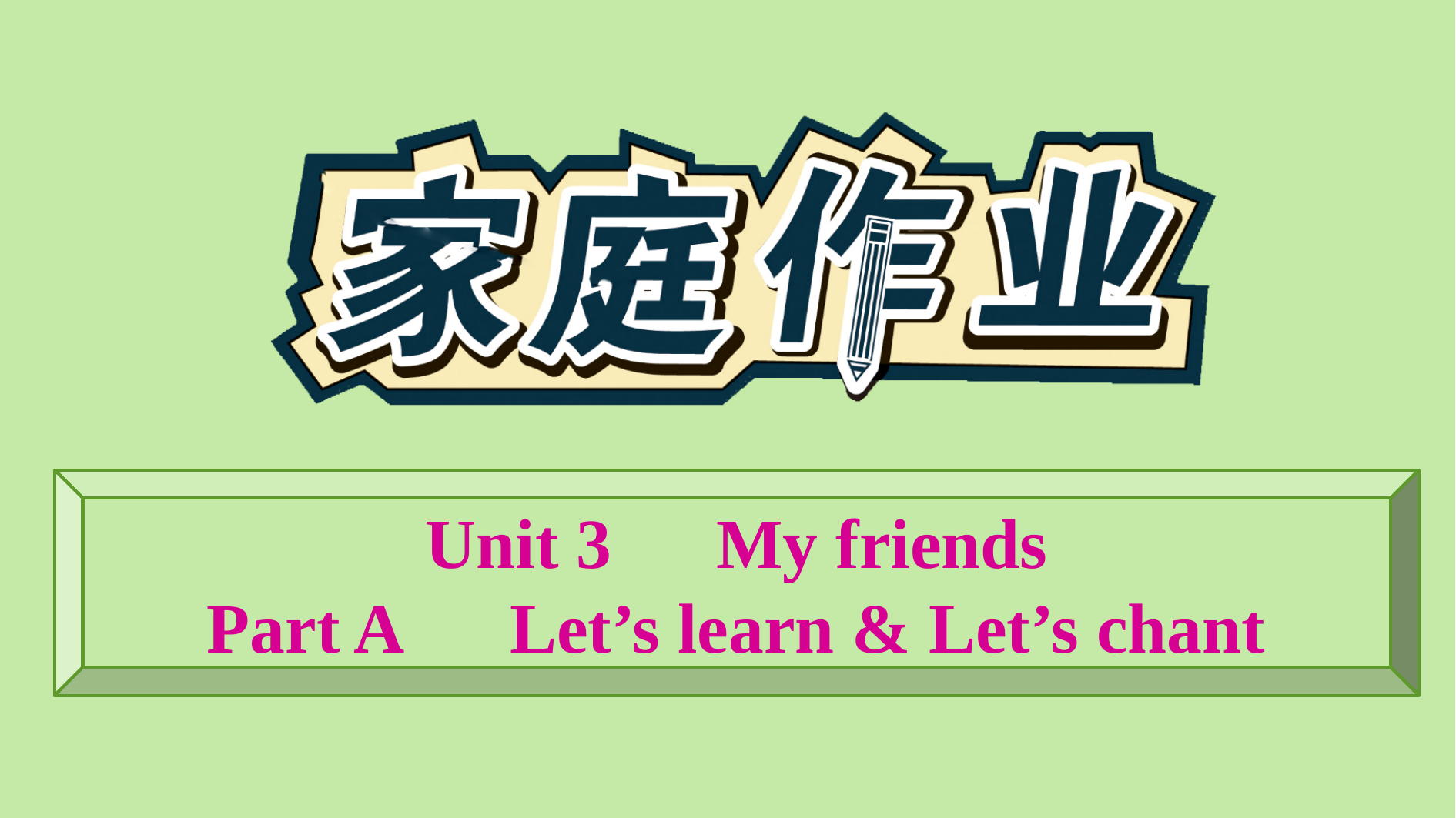

Unit 3　My friends
Part A　Let’s learn & Let’s chant